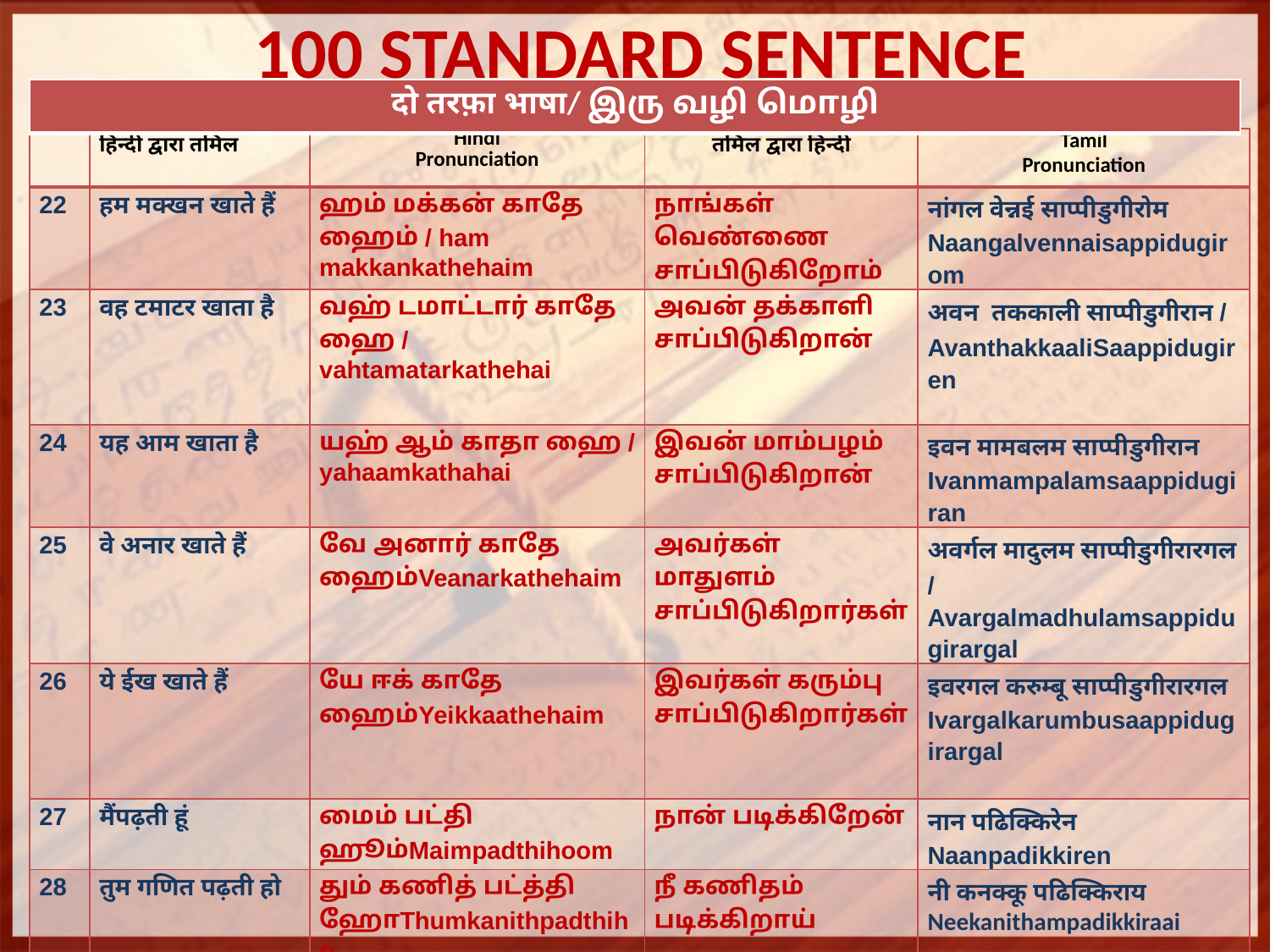

# 100 STANDARD SENTENCE
| दो तरफ़ा भाषा/ இரு வழி மொழி |
| --- |
|  | हिन्दी द्वारा तमिल | Hindi Pronunciation | तमिल द्वारा हिन्दी | Tamil Pronunciation |
| --- | --- | --- | --- | --- |
| 22 | हम मक्खन खाते हैं | ஹம் மக்கன் காதே ஹைம் / ham makkankathehaim | நாங்கள் வெண்ணை சாப்பிடுகிறோம் | नांगल वेन्नई साप्पीडुगीरोम Naangalvennaisappidugirom |
| 23 | वह टमाटर खाता है | வஹ் டமாட்டார் காதே ஹை / vahtamatarkathehai | அவன் தக்காளி சாப்பிடுகிறான் | अवन तककाली साप्पीडुगीरान / AvanthakkaaliSaappidugiren |
| 24 | यह आम खाता है | யஹ் ஆம் காதா ஹை / yahaamkathahai | இவன் மாம்பழம் சாப்பிடுகிறான் | इवन मामबलम साप्पीडुगीरान Ivanmampalamsaappidugiran |
| 25 | वे अनार खाते हैं | வே அனார் காதே ஹைம்Veanarkathehaim | அவர்கள் மாதுளம் சாப்பிடுகிறார்கள் | अवर्गल मादुलम साप्पीडुगीरारगल / Avargalmadhulamsappidugirargal |
| 26 | ये ईख खाते हैं | யே ஈக் காதே ஹைம்Yeikkaathehaim | இவர்கள் கரும்பு சாப்பிடுகிறார்கள் | इवरगल करुम्बू साप्पीडुगीरारगल Ivargalkarumbusaappidugirargal |
| 27 | मैंपढ़ती हूं | மைம் பட்தி ஹூம்Maimpadthihoom | நான் படிக்கிறேன் | नान पढिक्किरेन Naanpadikkiren |
| 28 | तुम गणित पढ़ती हो | தும் கணித் பட்த்தி ஹோThumkanithpadthiho | நீ கணிதம் படிக்கிறாய் | नी कनक्कू पढिक्किराय Neekanithampadikkiraai |